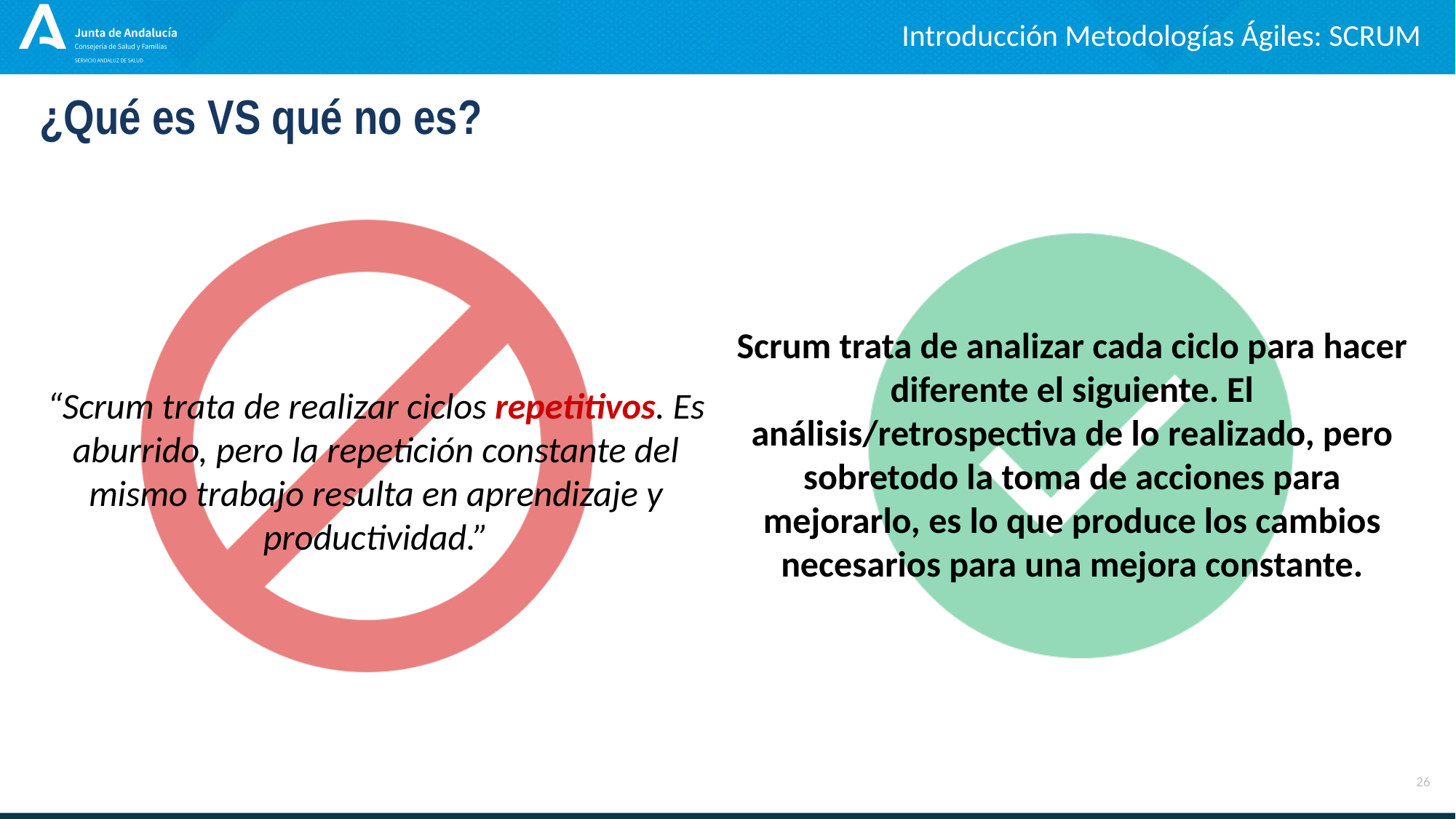

Introducción Metodologías Ágiles: SCRUM

¿Qué es VS qué no es?

Scrum trata de analizar cada ciclo para hacer diferente el siguiente. El análisis/retrospectiva de lo realizado, pero sobretodo la toma de acciones para mejorarlo, es lo que produce los cambios necesarios para una mejora constante.

“Scrum trata de realizar ciclos repetitivos. Es aburrido, pero la repetición constante del mismo trabajo resulta en aprendizaje y productividad.”
26